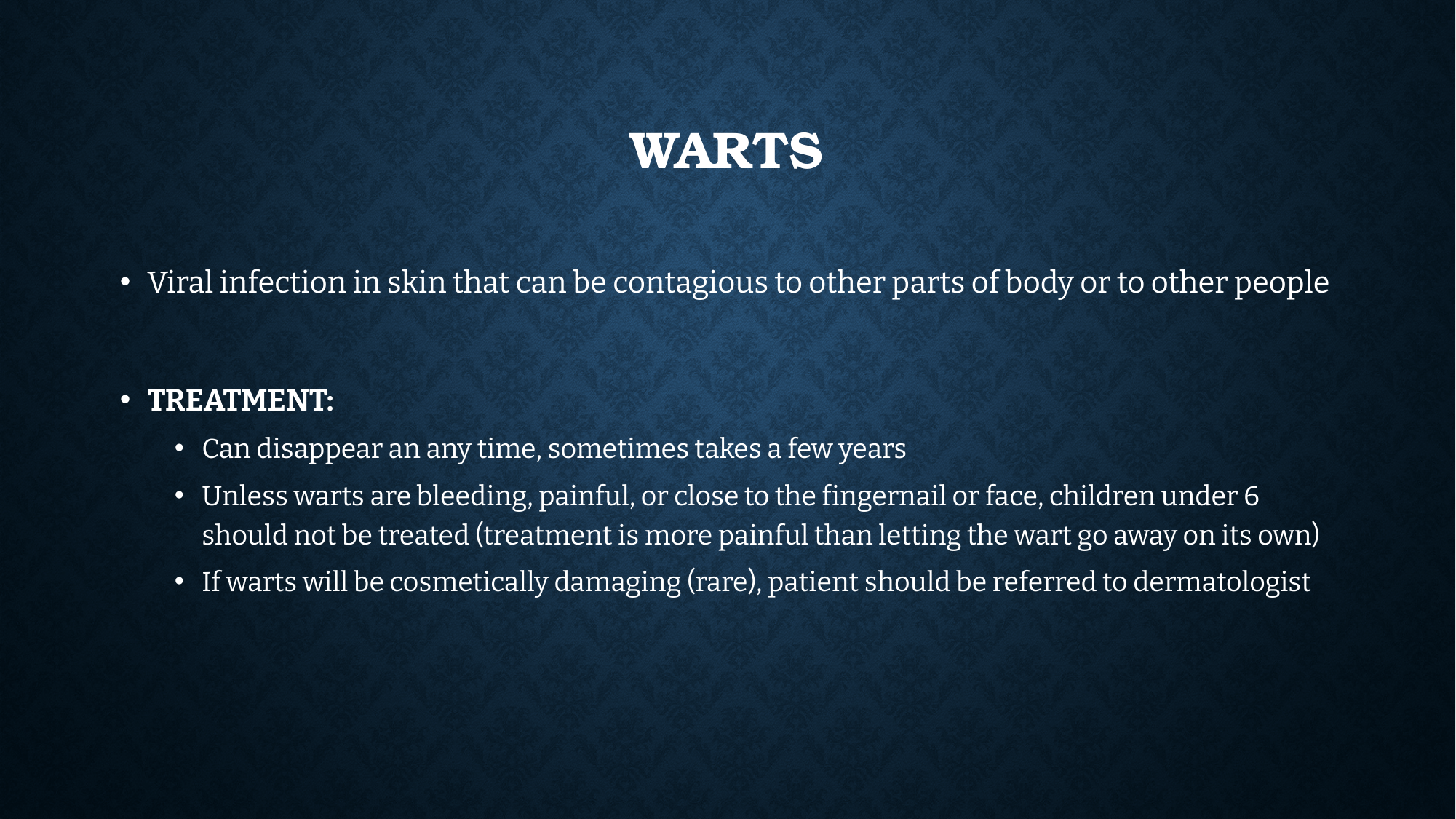

# Warts
Viral infection in skin that can be contagious to other parts of body or to other people

TREATMENT:
Can disappear an any time, sometimes takes a few years
Unless warts are bleeding, painful, or close to the fingernail or face, children under 6 should not be treated (treatment is more painful than letting the wart go away on its own)
If warts will be cosmetically damaging (rare), patient should be referred to dermatologist